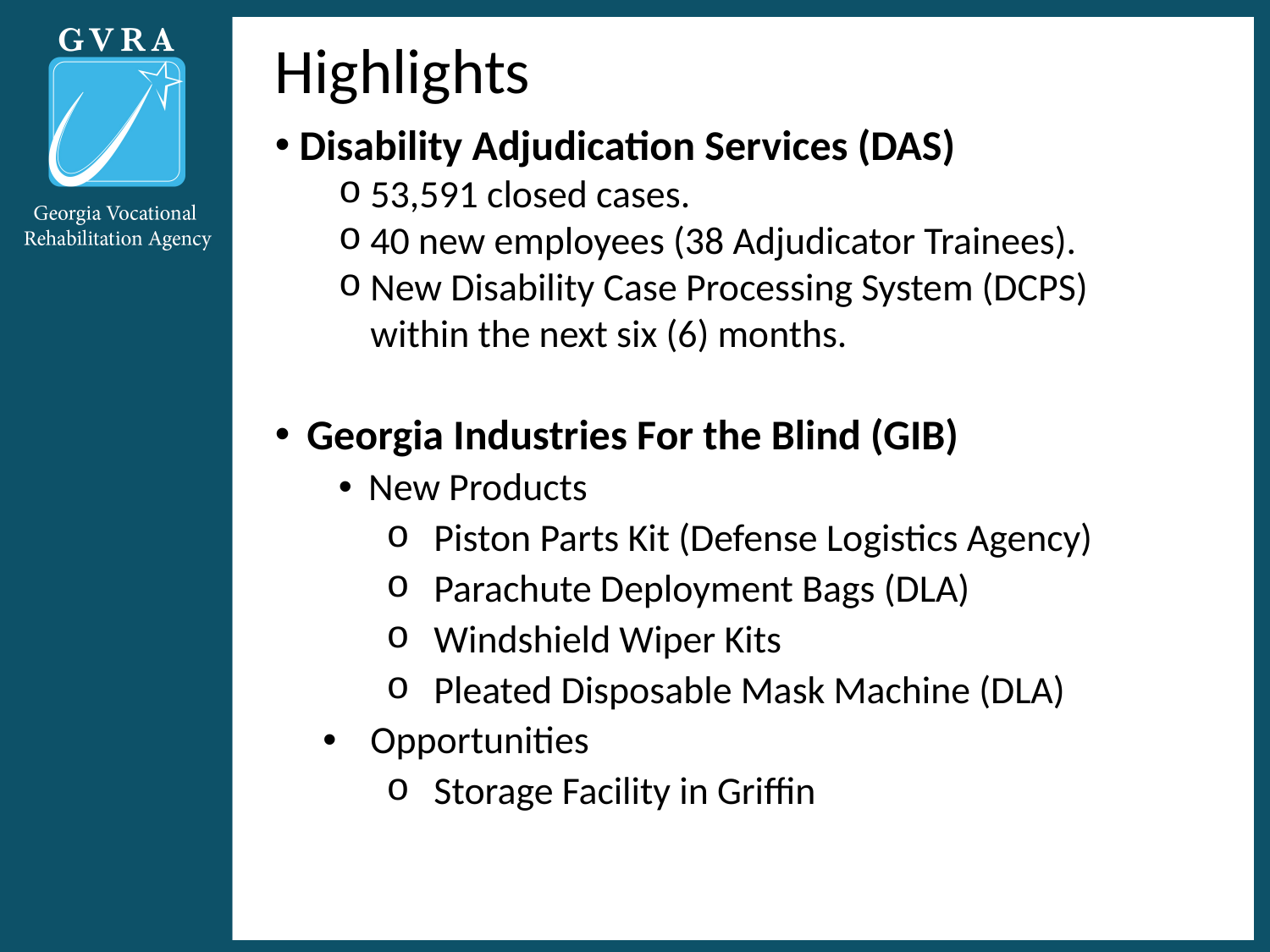

# Highlights
 Disability Adjudication Services (DAS)
53,591 closed cases.
40 new employees (38 Adjudicator Trainees).
New Disability Case Processing System (DCPS) within the next six (6) months.

Georgia Industries For the Blind (GIB)
New Products
Piston Parts Kit (Defense Logistics Agency)
Parachute Deployment Bags (DLA)
Windshield Wiper Kits
Pleated Disposable Mask Machine (DLA)
Opportunities
Storage Facility in Griffin